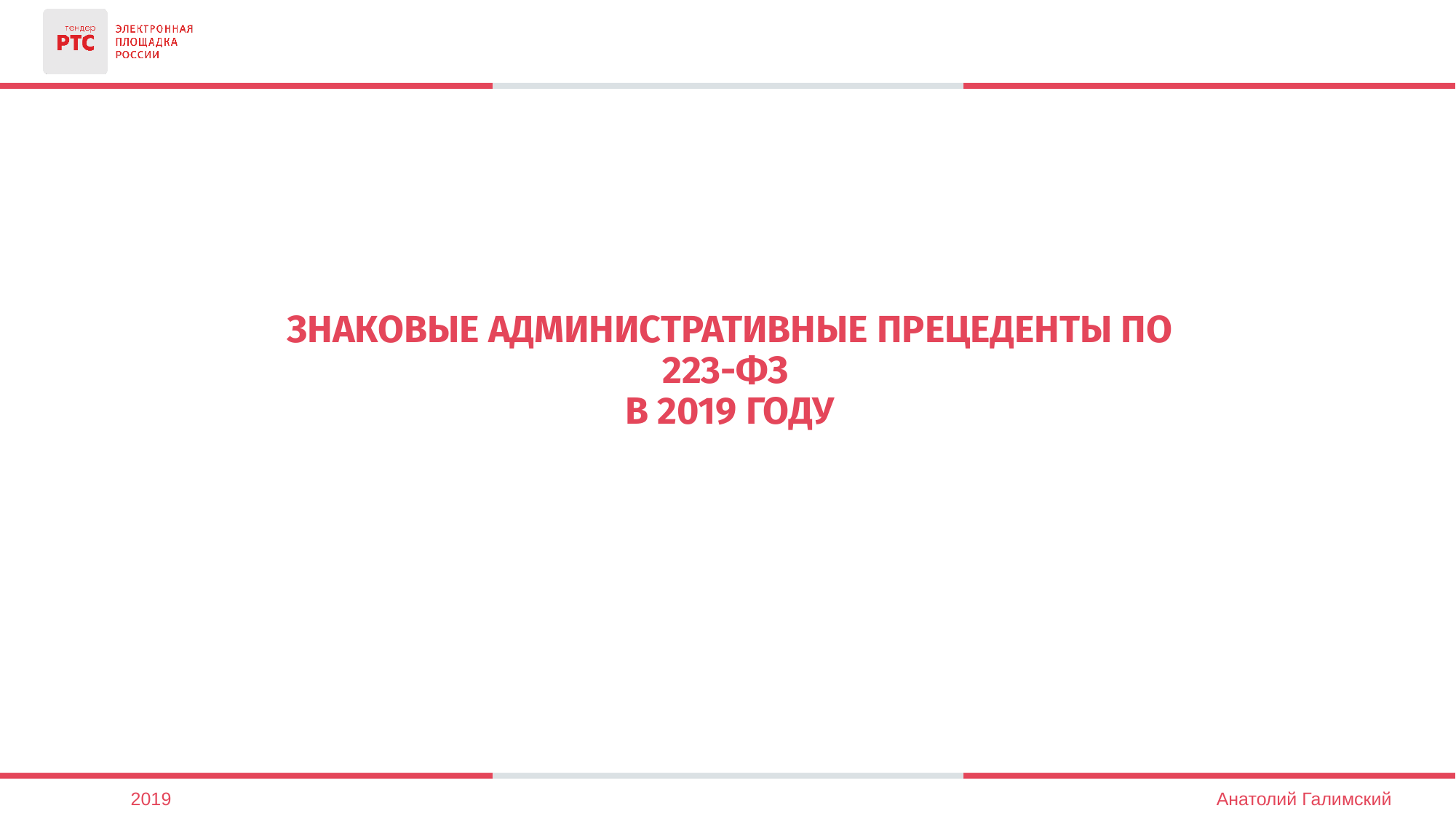

Знаковые административные прецеденты по 223-ФЗ
в 2019 году
2019
Анатолий Галимский